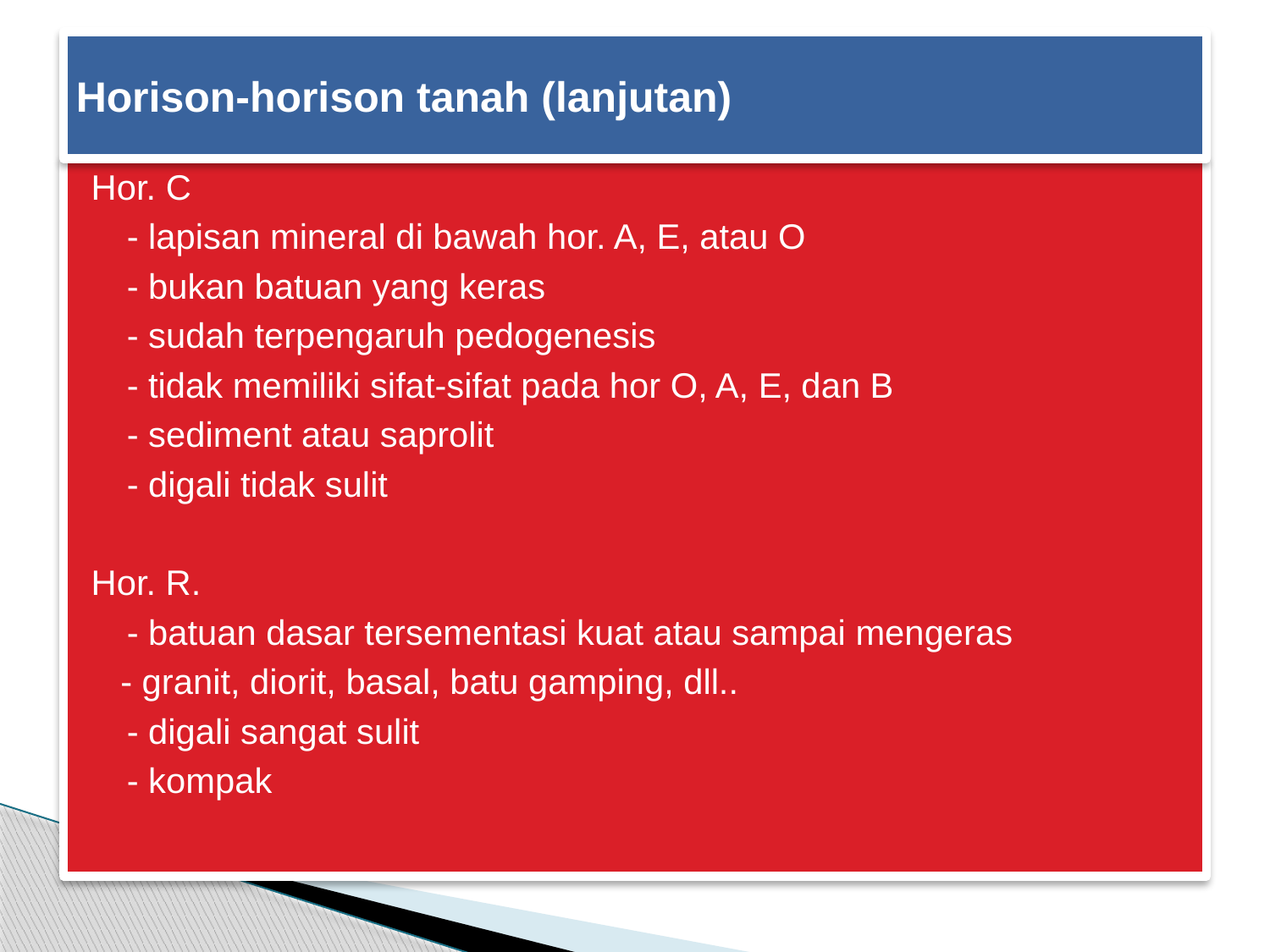

# Horison-horison tanah (lanjutan)
Hor. C
	- lapisan mineral di bawah hor. A, E, atau O
	- bukan batuan yang keras
	- sudah terpengaruh pedogenesis
	- tidak memiliki sifat-sifat pada hor O, A, E, dan B
	- sediment atau saprolit
	- digali tidak sulit

Hor. R.
	- batuan dasar tersementasi kuat atau sampai mengeras
   - granit, diorit, basal, batu gamping, dll..
	- digali sangat sulit
	- kompak